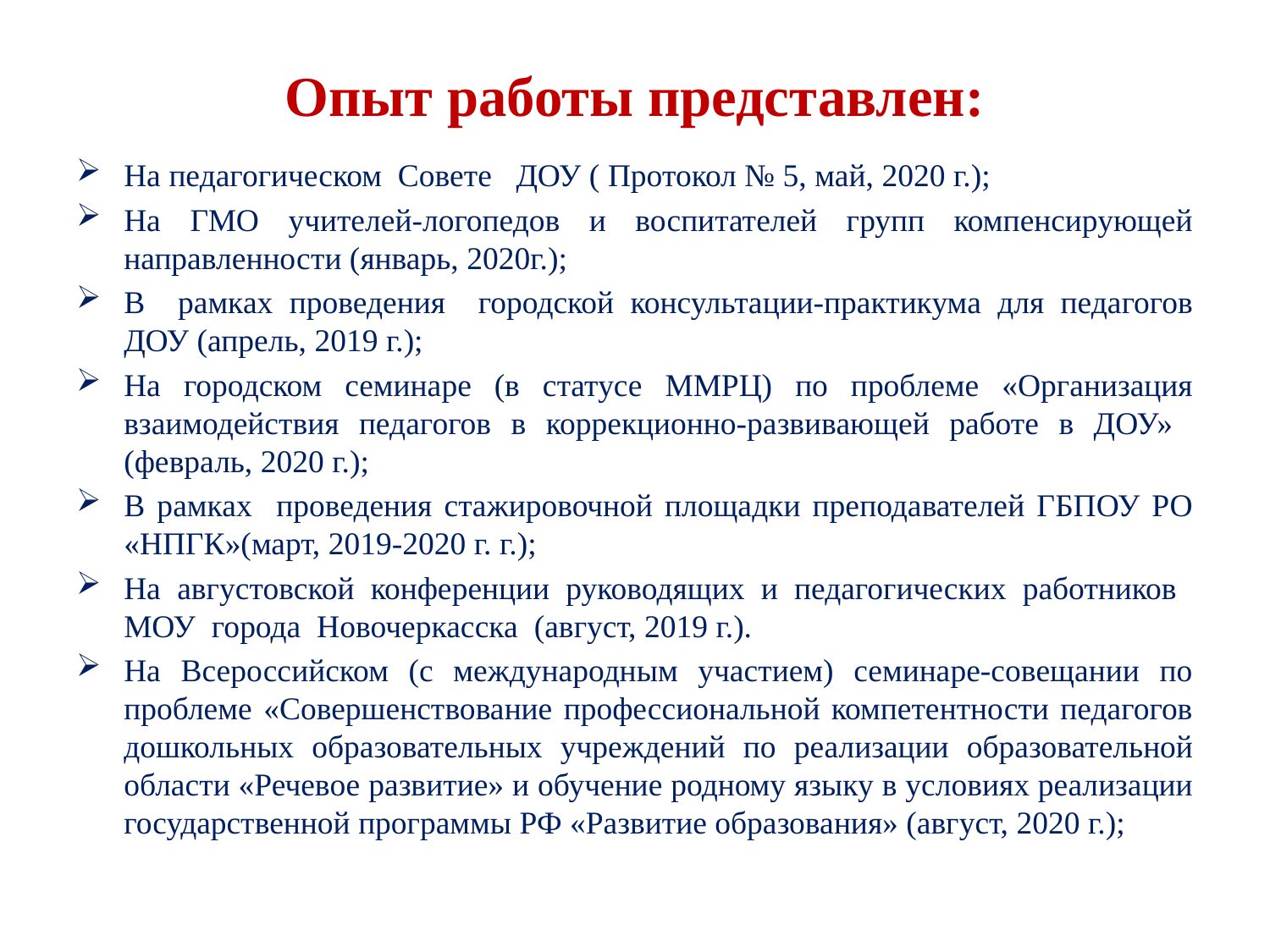

# Опыт работы представлен:
На педагогическом  Совете   ДОУ ( Протокол № 5, май, 2020 г.);
На ГМО учителей-логопедов и воспитателей групп компенсирующей направленности (январь, 2020г.);
В  рамках проведения  городской консультации-практикума для педагогов ДОУ (апрель, 2019 г.);
На городском семинаре (в статусе ММРЦ) по проблеме «Организация взаимодействия педагогов в коррекционно-развивающей работе в ДОУ»  (февраль, 2020 г.);
В рамках  проведения стажировочной площадки преподавателей ГБПОУ РО «НПГК»(март, 2019-2020 г. г.);
На августовской конференции руководящих и педагогических работников  МОУ  города  Новочеркасска  (август, 2019 г.).
На Всероссийском (с международным участием) семинаре-совещании по проблеме «Совершенствование профессиональной компетентности педагогов дошкольных образовательных учреждений по реализации образовательной области «Речевое развитие» и обучение родному языку в условиях реализации государственной программы РФ «Развитие образования» (август, 2020 г.);